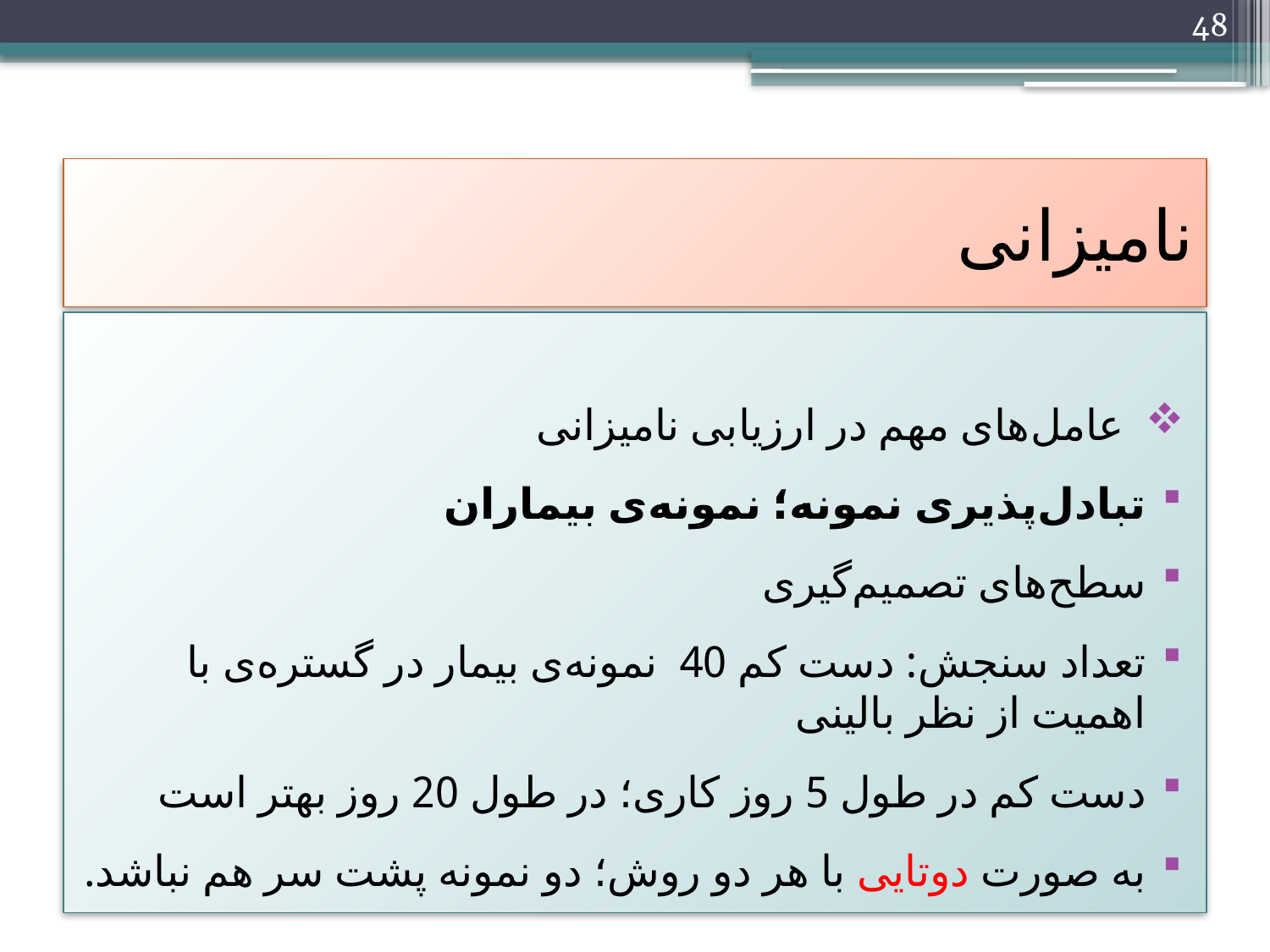

48
# نامیزانی

عامل‌های مهم در ارزیابی نامیزانی
تبادل‌پذیری نمونه؛ نمونه‌ی بیماران
سطح‌های تصمیم‌گیری
تعداد سنجش: دست کم 40  نمونه‌ی بیمار در گستره‌ی با اهمیت از نظر بالینی
دست کم در طول 5 روز کاری؛ در طول 20 روز بهتر است
به صورت دوتایی با هر دو روش؛ دو نمونه پشت سر هم نباشد.